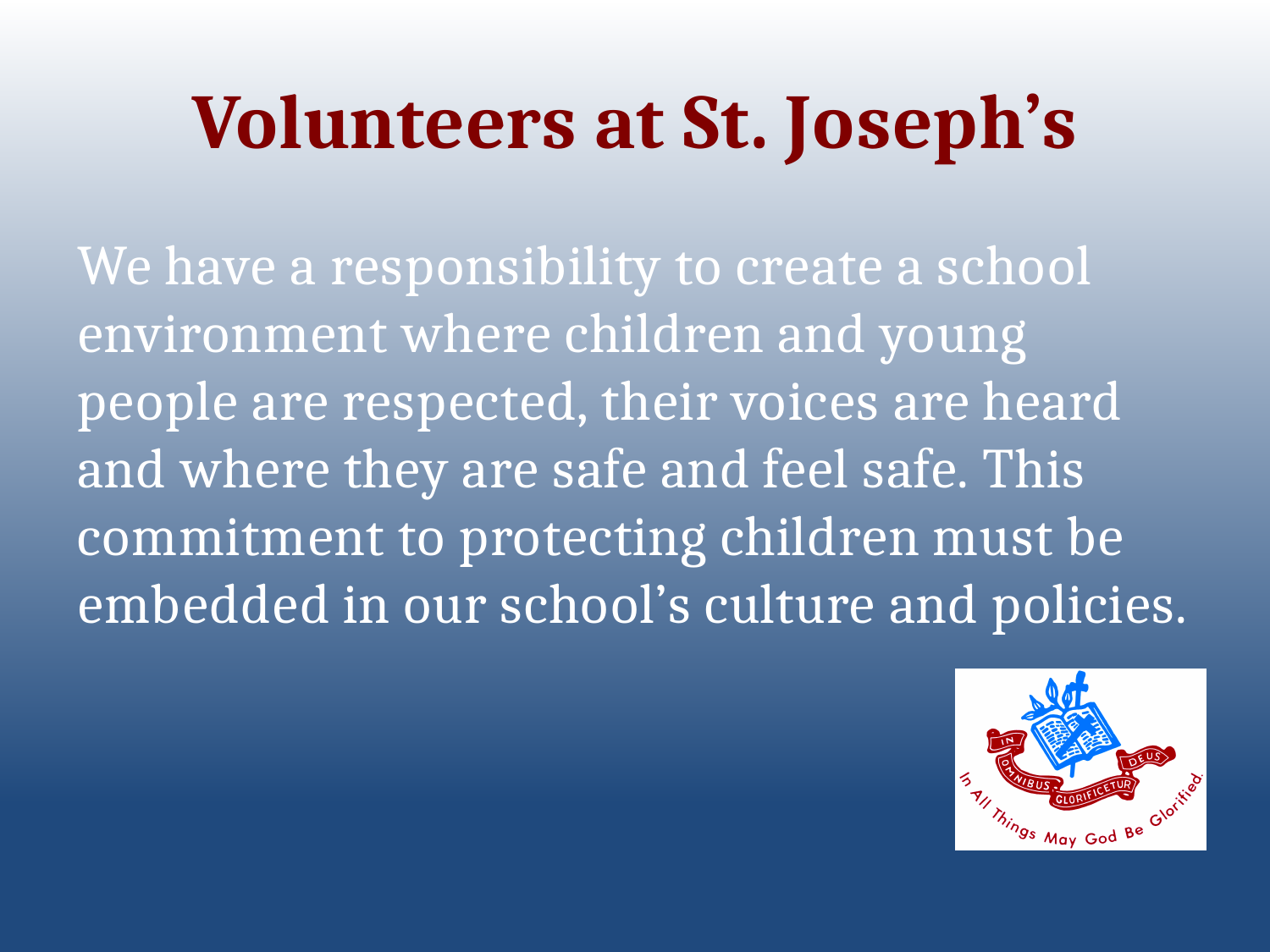

# Volunteers at St. Joseph’s
We have a responsibility to create a school environment where children and young people are respected, their voices are heard and where they are safe and feel safe. This commitment to protecting children must be embedded in our school’s culture and policies.